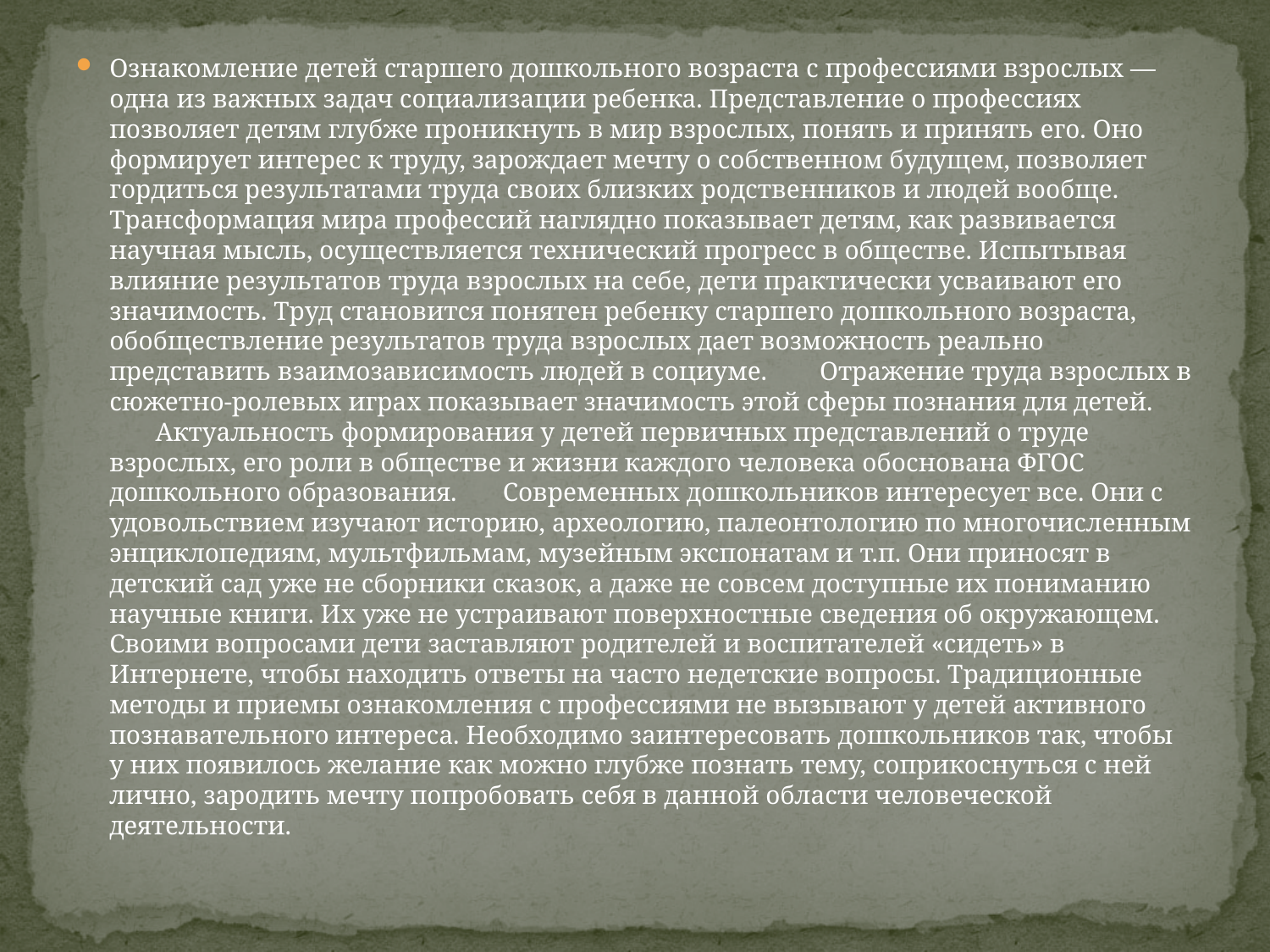

#
Ознакомление детей старшего дошкольного возраста с профессиями взрослых — одна из важных задач социализации ребенка. Представление о профессиях позволяет детям глубже проникнуть в мир взрослых, понять и принять его. Оно формирует интерес к труду, зарождает мечту о собственном будущем, позволяет гордиться результатами труда своих близких родственников и людей вообще. Трансформация мира профессий наглядно показывает детям, как развивается научная мысль, осуществляется технический прогресс в обществе. Испытывая влияние результатов труда взрослых на себе, дети практически усваивают его значимость. Труд становится понятен ребенку старшего дошкольного возраста, обобществление результатов труда взрослых дает возможность реально представить взаимозависимость людей в социуме.        Отражение труда взрослых в сюжетно-ролевых играх показывает значимость этой сферы познания для детей.        Актуальность формирования у детей первичных представлений о труде взрослых, его роли в обществе и жизни каждого человека обоснована ФГОС дошкольного образования.       Современных дошкольников интересует все. Они с удовольствием изучают историю, археологию, палеонтологию по многочисленным энциклопедиям, мультфильмам, музейным экспонатам и т.п. Они приносят в детский сад уже не сборники сказок, а даже не совсем доступные их пониманию научные книги. Их уже не устраивают поверхностные сведения об окружающем. Своими вопросами дети заставляют родителей и воспитателей «сидеть» в Интернете, чтобы находить ответы на часто недетские вопросы. Традиционные методы и приемы ознакомления с профессиями не вызывают у детей активного познавательного интереса. Необходимо заинтересовать дошкольников так, чтобы у них появилось жела­ние как можно глубже познать тему, соприкоснуться с ней лично, зародить мечту попробовать себя в данной области человеческой деятельности.